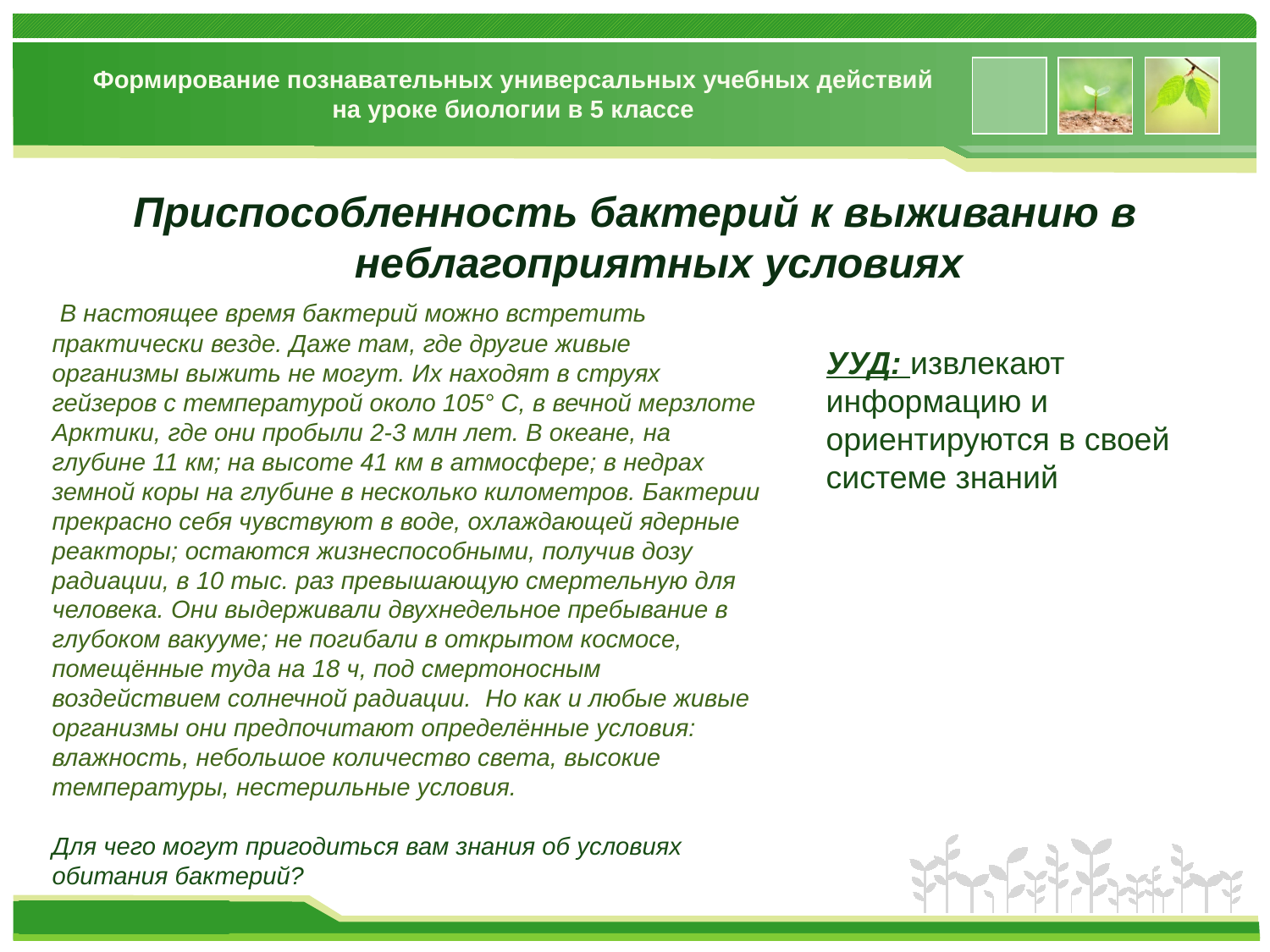

# Формирование познавательных универсальных учебных действий на уроке биологии в 5 классе
Приспособленность бактерий к выживанию в неблагоприятных условиях
 В настоящее время бактерий можно встретить практически везде. Даже там, где другие живые организмы выжить не могут. Их находят в струях гейзеров с температурой около 105° С, в вечной мерзлоте Арктики, где они пробыли 2-3 млн лет. В океане, на глубине 11 км; на высоте 41 км в атмосфере; в недрах земной коры на глубине в несколько километров. Бактерии прекрасно себя чувствуют в воде, охлаждающей ядерные реакторы; остаются жизнеспособными, получив дозу радиации, в 10 тыс. раз превышающую смертельную для человека. Они выдерживали двухнедельное пребывание в глубоком вакууме; не погибали в открытом космосе, помещённые туда на 18 ч, под смертоносным воздействием солнечной радиации.  Но как и любые живые организмы они предпочитают определённые условия: влажность, небольшое количество света, высокие температуры, нестерильные условия.

Для чего могут пригодиться вам знания об условиях обитания бактерий?

УУД: извлекают информацию и ориентируются в своей системе знаний